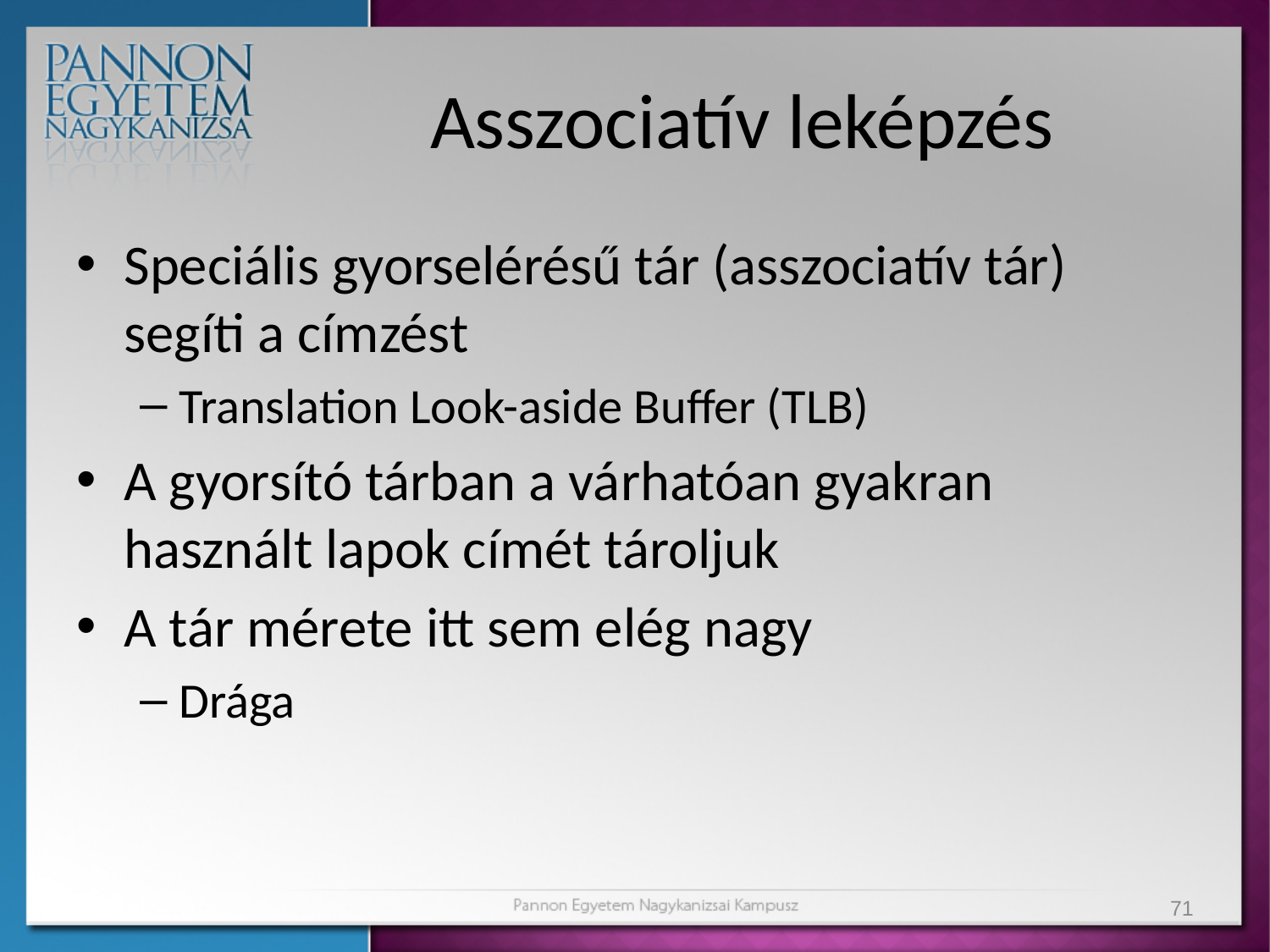

# Asszociatív leképzés
Speciális gyorselérésű tár (asszociatív tár) segíti a címzést
Translation Look-aside Buffer (TLB)
A gyorsító tárban a várhatóan gyakran használt lapok címét tároljuk
A tár mérete itt sem elég nagy
Drága
71